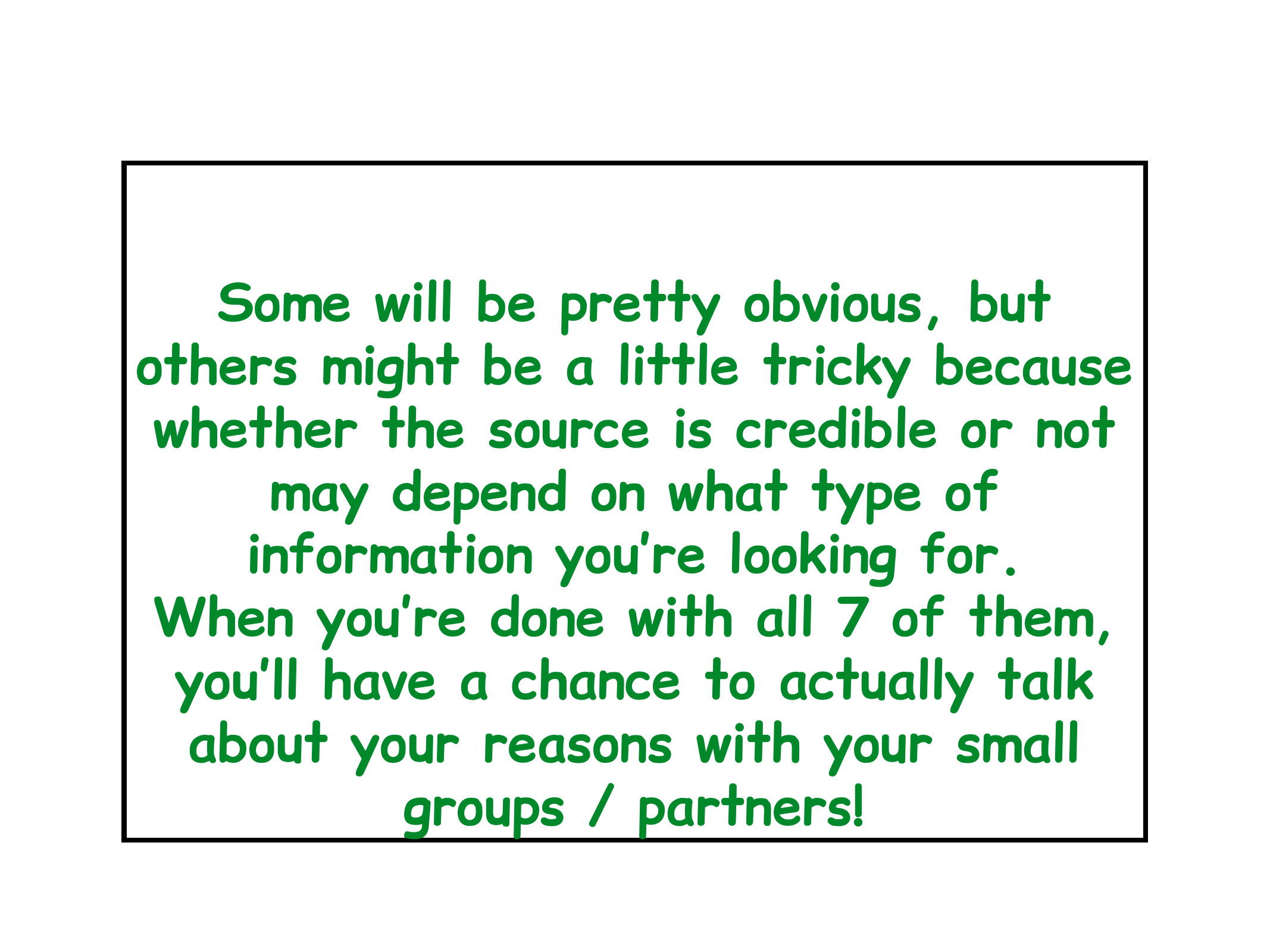

Some will be pretty obvious, but others might be a little tricky because whether the source is credible or not may depend on what type of information you’re looking for.
When you’re done with all 7 of them, you’ll have a chance to actually talk about your reasons with your small groups / partners!